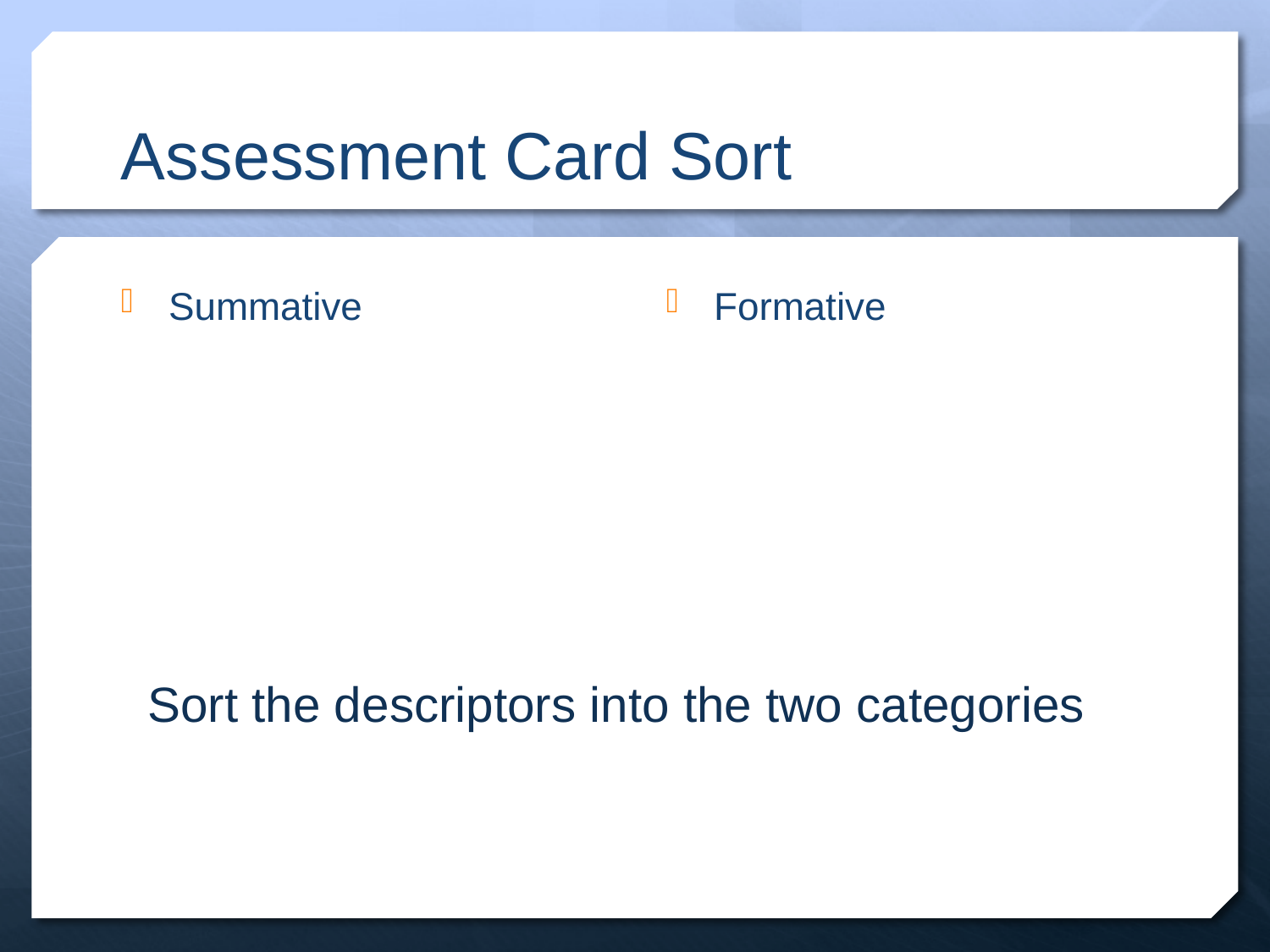

# Assessment Card Sort
Summative
Formative
Sort the descriptors into the two categories